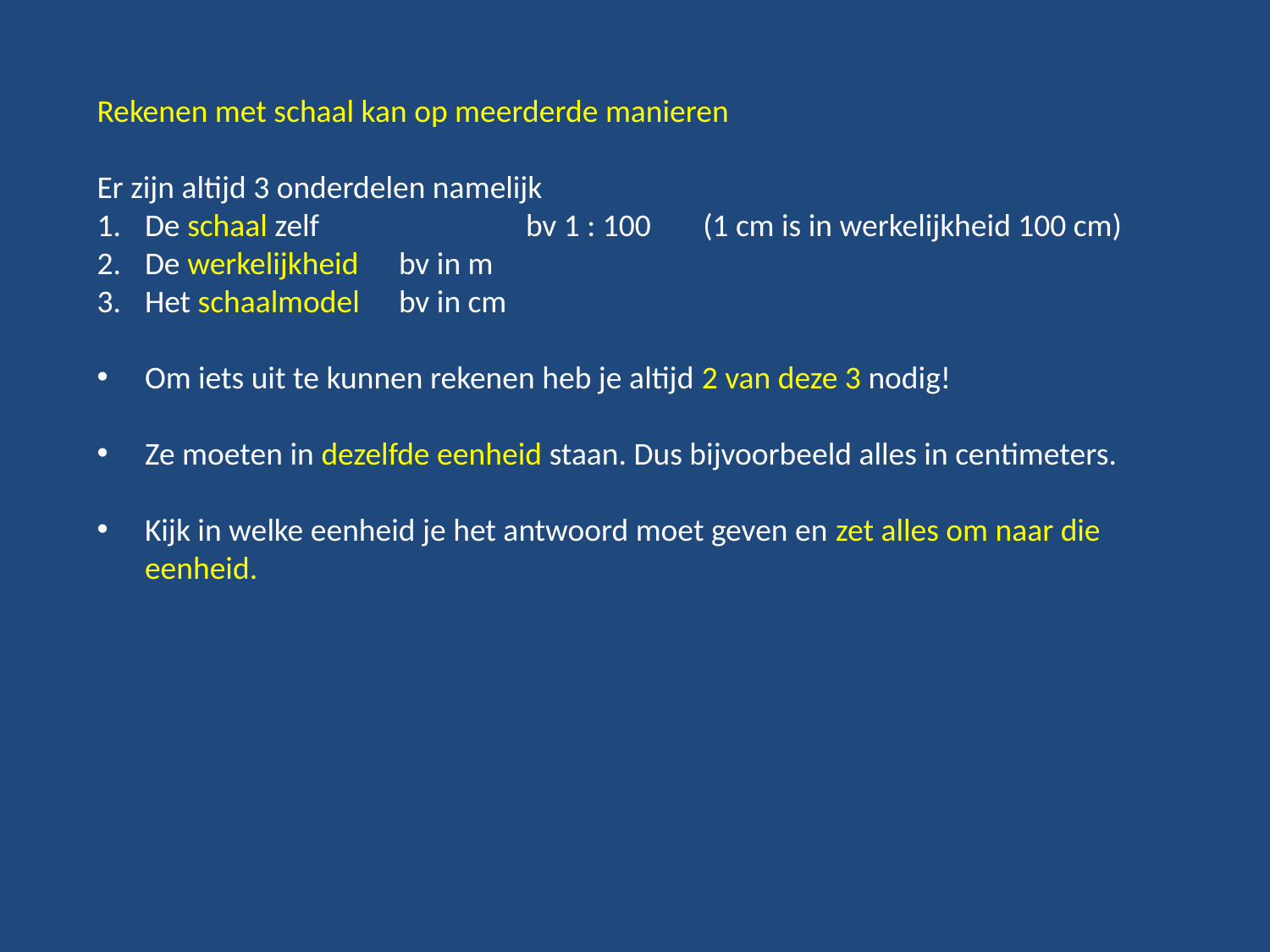

Rekenen met schaal kan op meerderde manieren

Er zijn altijd 3 onderdelen namelijk
De schaal zelf		bv 1 : 100	       (1 cm is in werkelijkheid 100 cm)
De werkelijkheid	bv in m
Het schaalmodel	bv in cm

Om iets uit te kunnen rekenen heb je altijd 2 van deze 3 nodig!

Ze moeten in dezelfde eenheid staan. Dus bijvoorbeeld alles in centimeters.

Kijk in welke eenheid je het antwoord moet geven en zet alles om naar die eenheid.